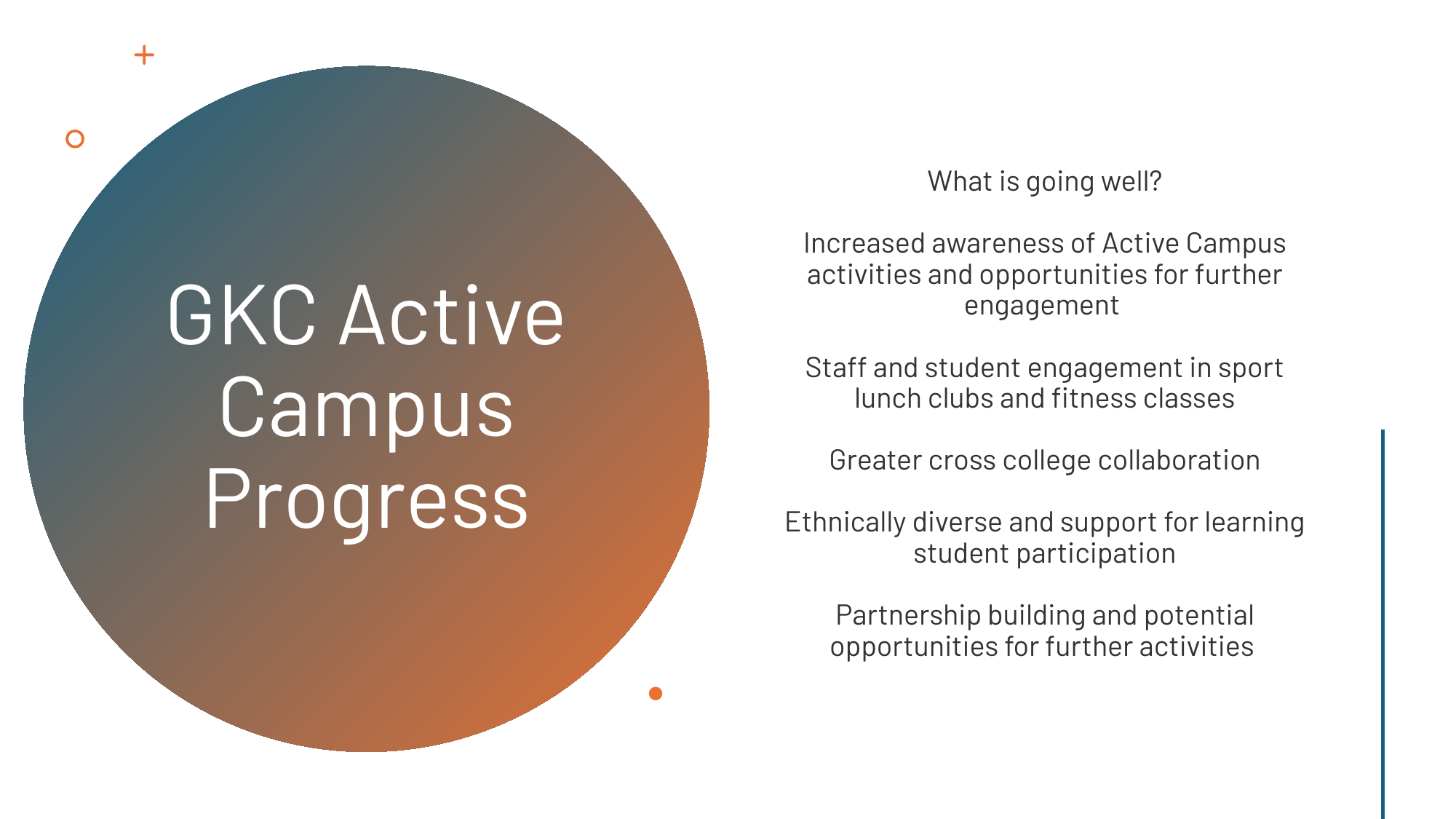

What is going well?
Increased awareness of Active Campus activities and opportunities for further engagement
Staff and student engagement in sport lunch clubs and fitness classes
Greater cross college collaboration
Ethnically diverse and support for learning student participation
Partnership building and potential opportunities for further activities

# GKC Active Campus Progress